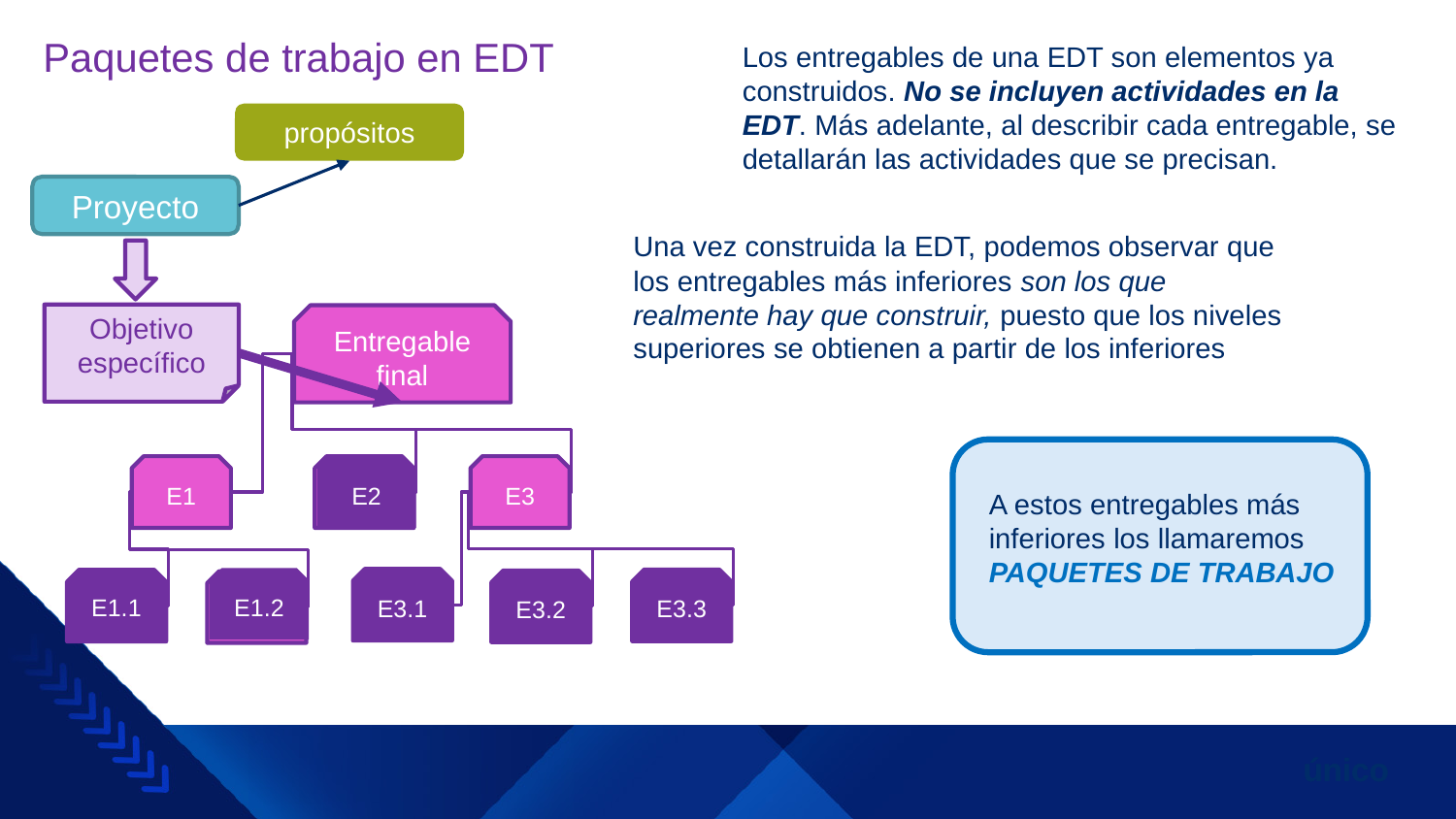

# Paquetes de trabajo en EDT
Los entregables de una EDT son elementos ya construidos. No se incluyen actividades en la EDT. Más adelante, al describir cada entregable, se detallarán las actividades que se precisan.
propósitos
Proyecto
Una vez construida la EDT, podemos observar que los entregables más inferiores son los que realmente hay que construir, puesto que los niveles superiores se obtienen a partir de los inferiores

Objetivo específico
Entregable final

A estos entregables más inferiores los llamaremos PAQUETES DE TRABAJO
E2
E1
E2
E3
E1.1
E1.2
E3.1
E3.1
E3.3
E3.3
E1.1
E3.2
E3.2
E1.2
único
único